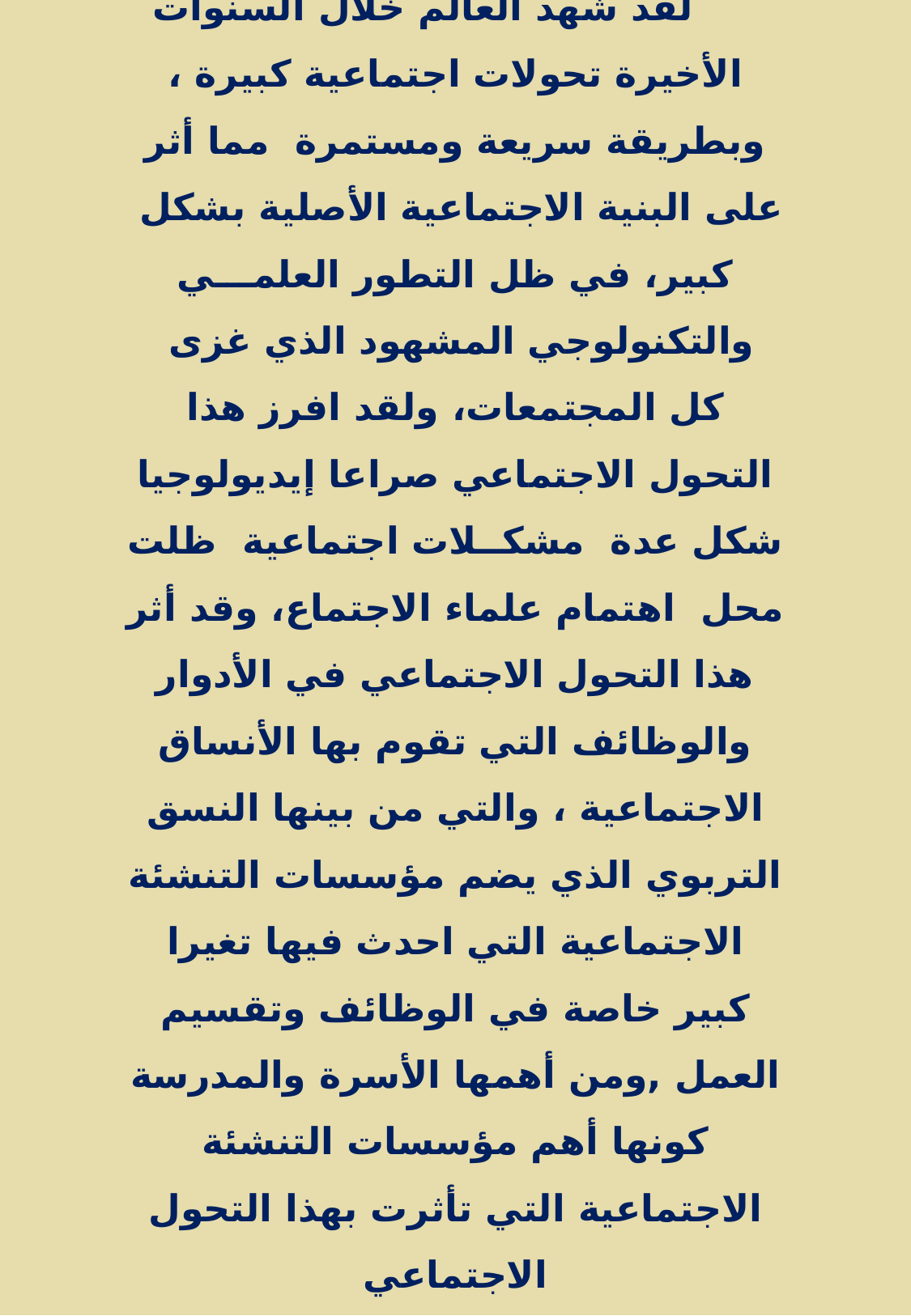

أولا:الإشكالية:
     لقد شهد العالم خلال السنوات الأخيرة تحولات اجتماعية كبيرة ، وبطريقة سريعة ومستمرة  مما أثر على البنية الاجتماعية الأصلية بشكل  كبير، في ظل التطور العلمـــي والتكنولوجي المشهود الذي غزى  كل المجتمعات، ولقد افرز هذا التحول الاجتماعي صراعا إيديولوجيا شكل عدة  مشكــلات اجتماعية  ظلت محل  اهتمام علماء الاجتماع، وقد أثر هذا التحول الاجتماعي في الأدوار والوظائف التي تقوم بها الأنساق الاجتماعية ، والتي من بينها النسق التربوي الذي يضم مؤسسات التنشئة الاجتماعية التي احدث فيها تغيرا كبير خاصة في الوظائف وتقسيم العمل ,ومن أهمها الأسرة والمدرسة كونها أهم مؤسسات التنشئة الاجتماعية التي تأثرت بهذا التحول الاجتماعي